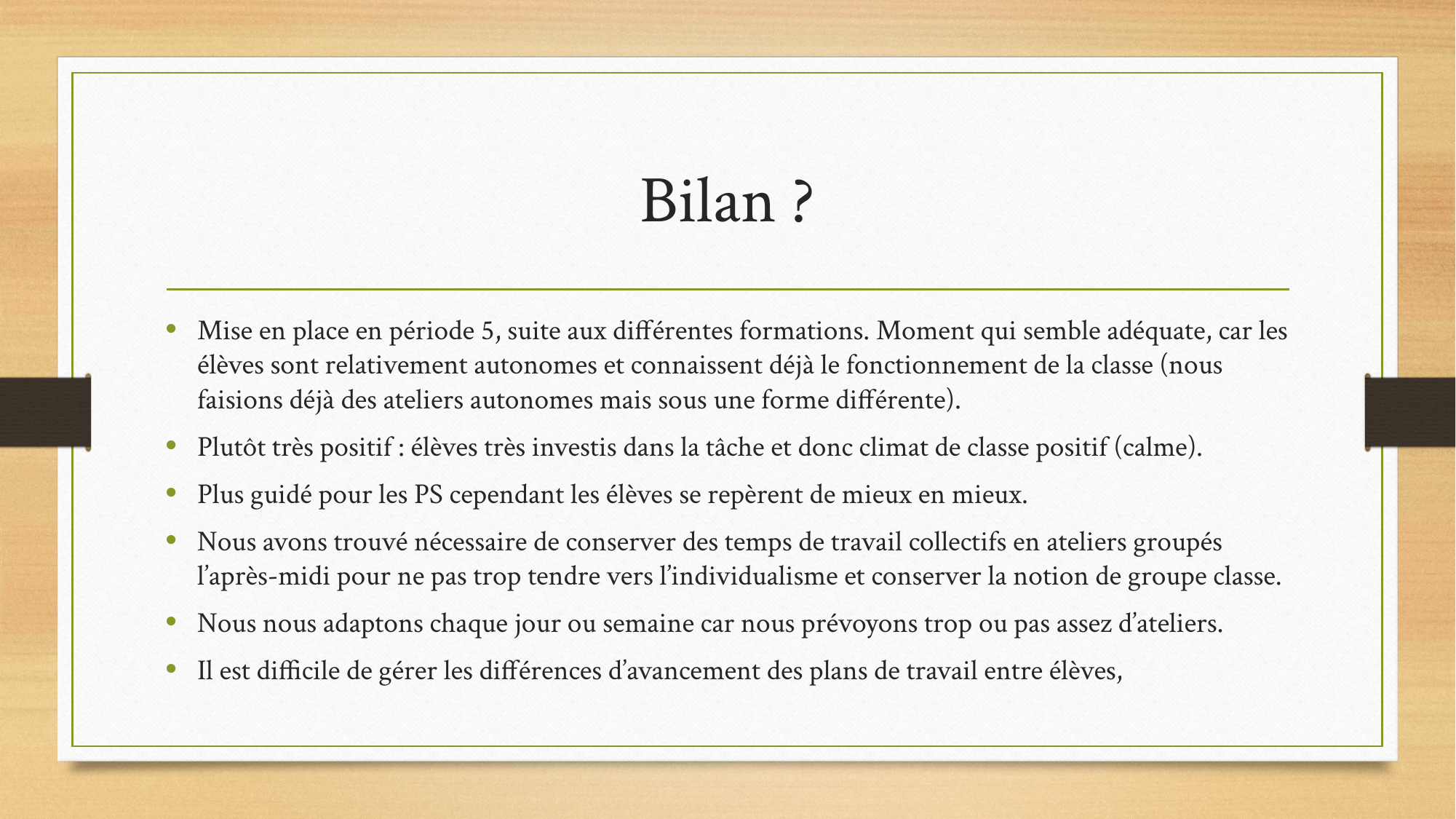

# Bilan ?
Mise en place en période 5, suite aux différentes formations. Moment qui semble adéquate, car les élèves sont relativement autonomes et connaissent déjà le fonctionnement de la classe (nous faisions déjà des ateliers autonomes mais sous une forme différente).
Plutôt très positif : élèves très investis dans la tâche et donc climat de classe positif (calme).
Plus guidé pour les PS cependant les élèves se repèrent de mieux en mieux.
Nous avons trouvé nécessaire de conserver des temps de travail collectifs en ateliers groupés l’après-midi pour ne pas trop tendre vers l’individualisme et conserver la notion de groupe classe.
Nous nous adaptons chaque jour ou semaine car nous prévoyons trop ou pas assez d’ateliers.
Il est difficile de gérer les différences d’avancement des plans de travail entre élèves,